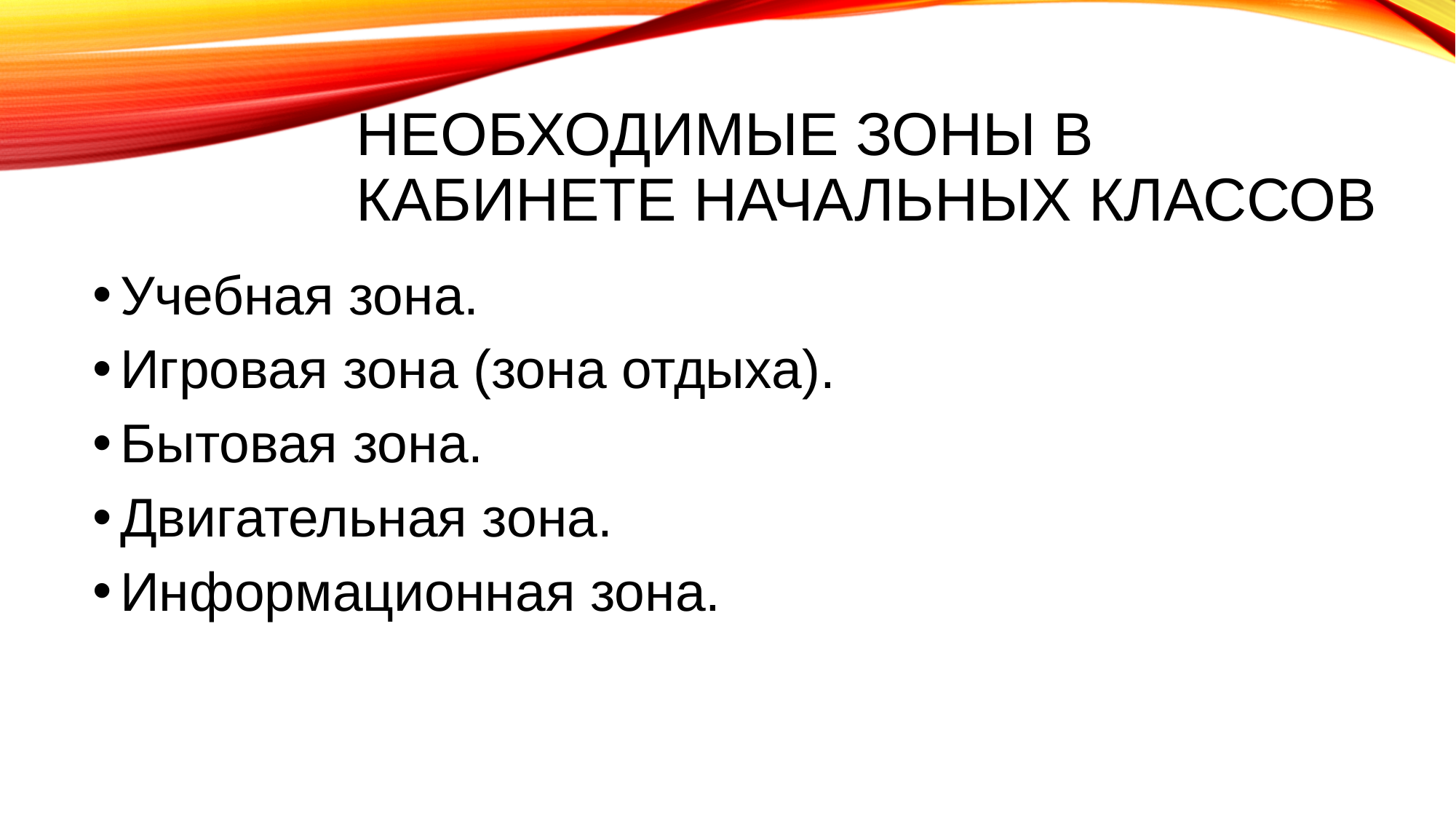

# Необходимые зоны в кабинете начальных классов
Учебная зона.
Игровая зона (зона отдыха).
Бытовая зона.
Двигательная зона.
Информационная зона.